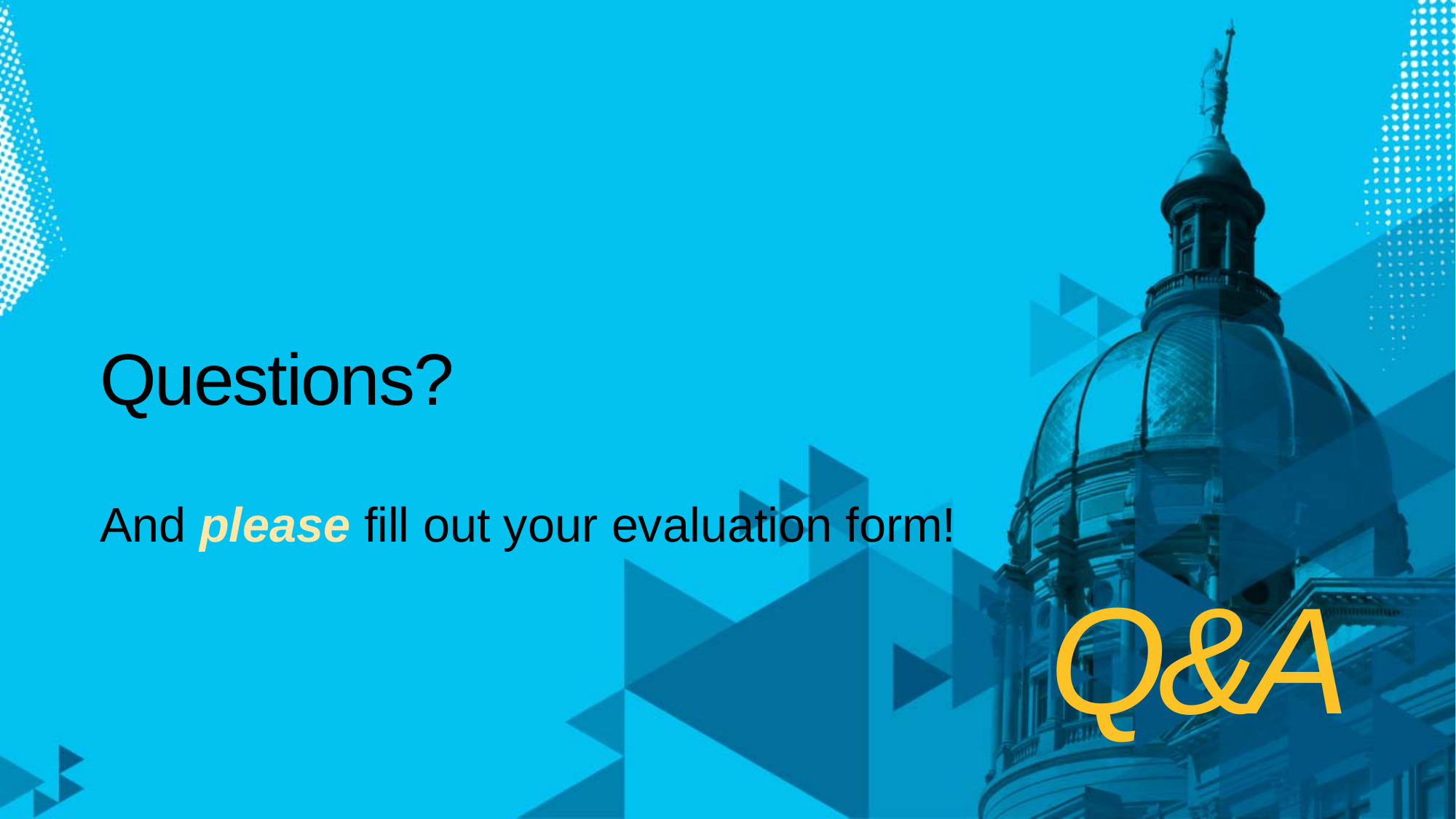

# Questions?
And please fill out your evaluation form!
Q&A